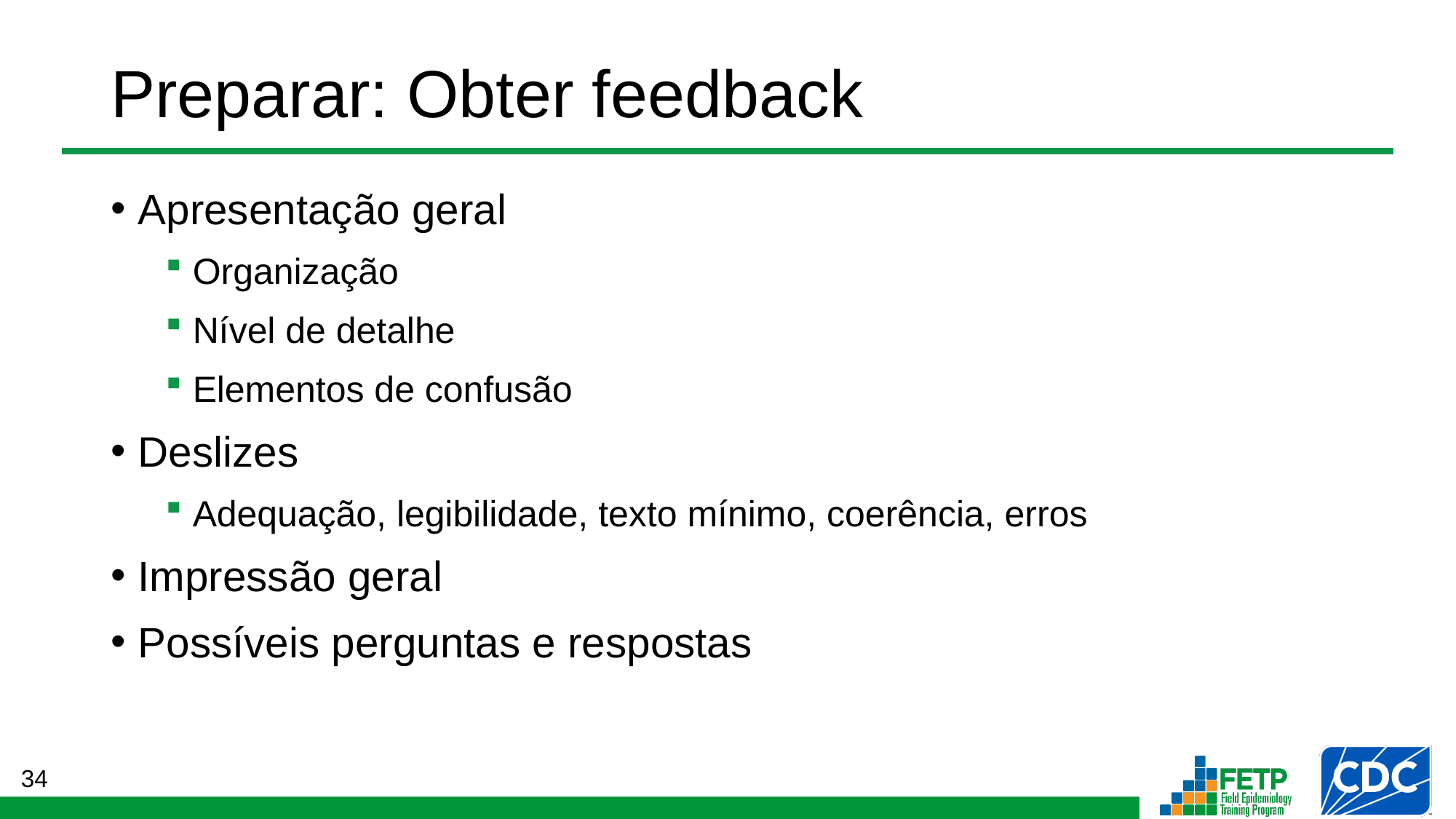

# Preparar: Obter feedback

Apresentação geral
Organização
Nível de detalhe
Elementos de confusão
Deslizes
Adequação, legibilidade, texto mínimo, coerência, erros
Impressão geral
Possíveis perguntas e respostas